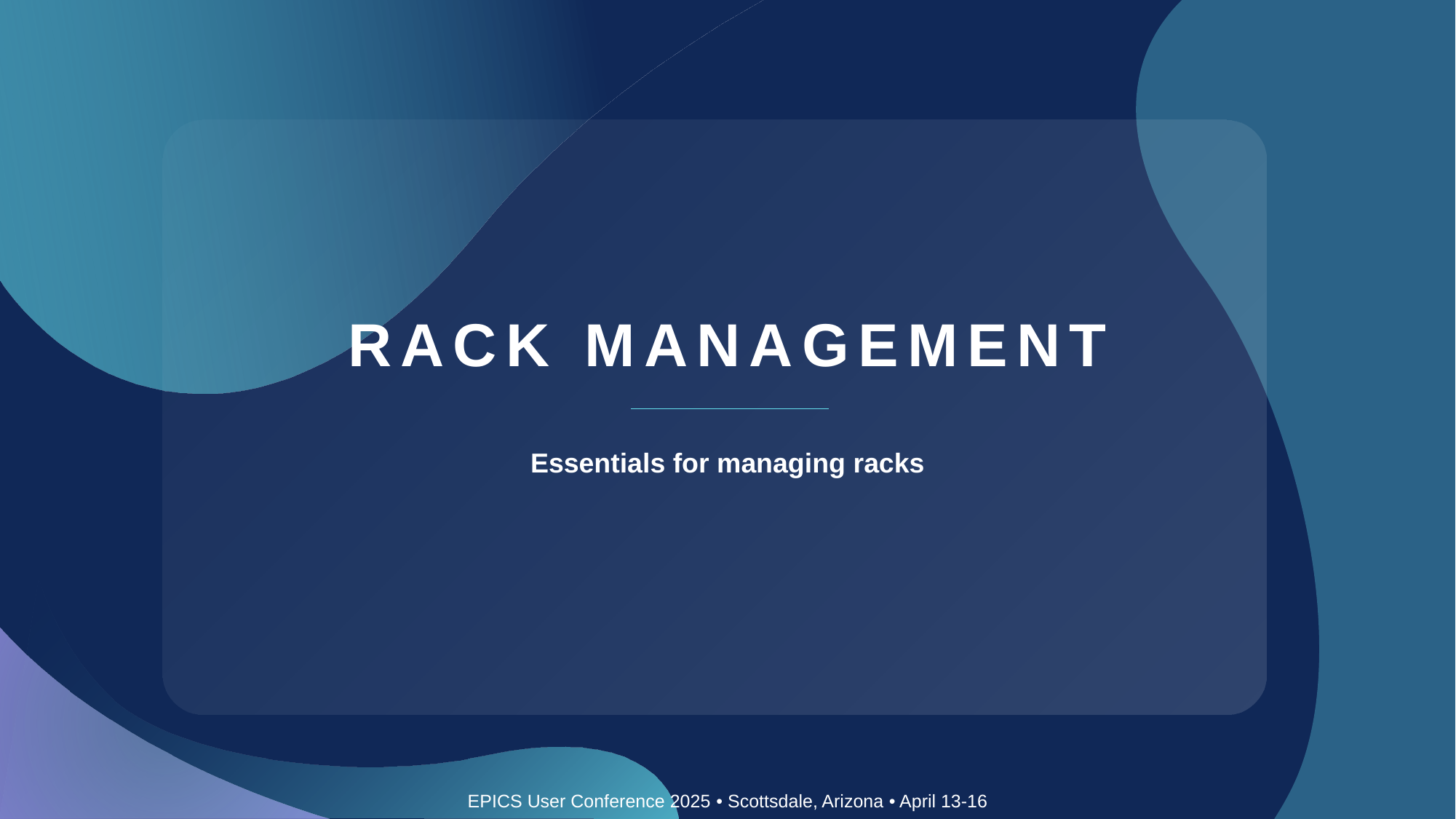

# Rack management
Essentials for managing racks